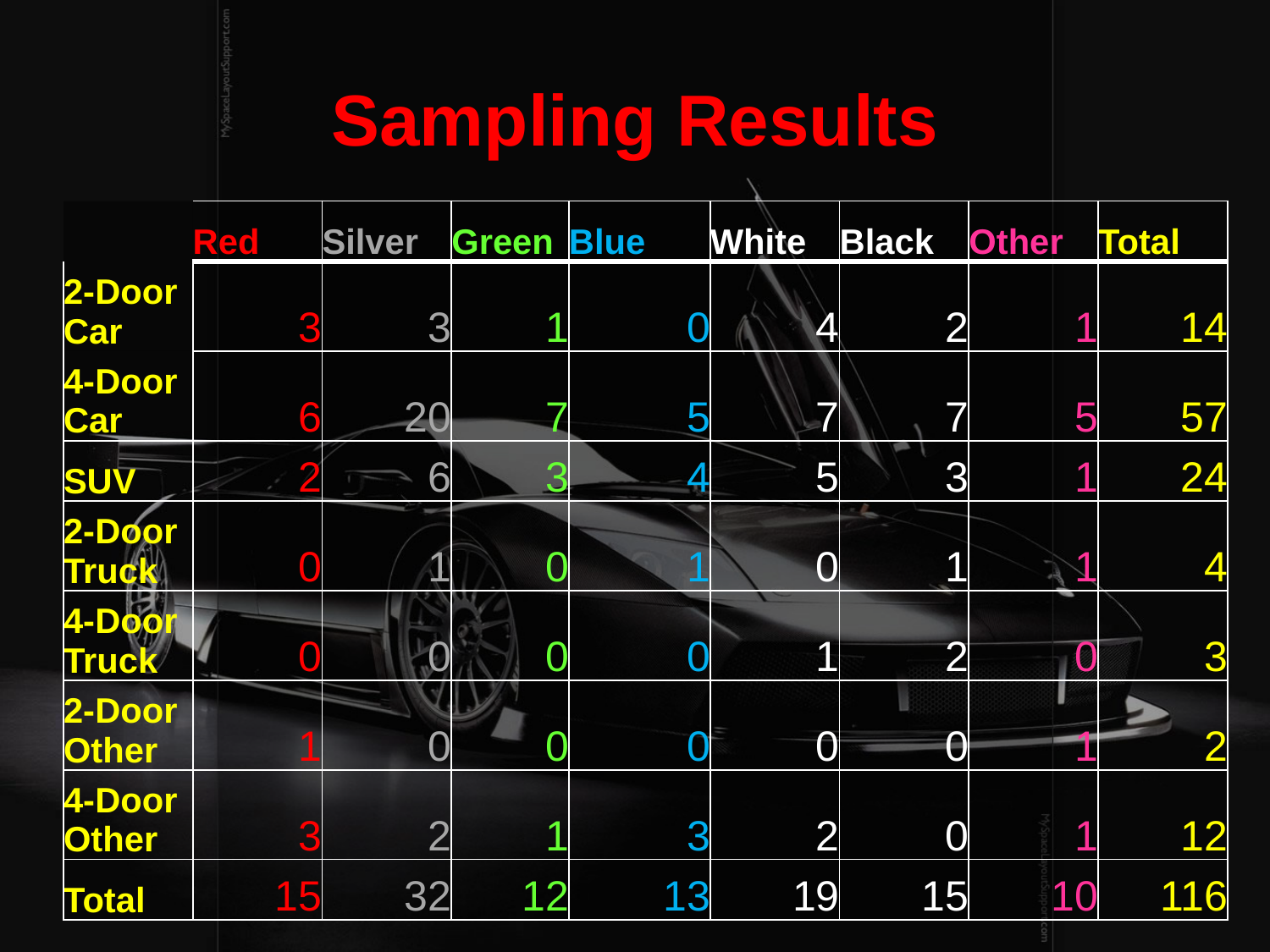

# Sampling Results
|  | Red | Silver | Green | Blue | White | Black | Other | Total |
| --- | --- | --- | --- | --- | --- | --- | --- | --- |
| 2-Door Car | 3 | 3 | 1 | 0 | 4 | 2 | 1 | 14 |
| 4-Door Car | 6 | 20 | 7 | 5 | 7 | 7 | 5 | 57 |
| SUV | 2 | 6 | 3 | 4 | 5 | 3 | 1 | 24 |
| 2-Door Truck | 0 | 1 | 0 | 1 | 0 | 1 | 1 | 4 |
| 4-Door Truck | 0 | 0 | 0 | 0 | 1 | 2 | 0 | 3 |
| 2-Door Other | 1 | 0 | 0 | 0 | 0 | 0 | 1 | 2 |
| 4-Door Other | 3 | 2 | 1 | 3 | 2 | 0 | 1 | 12 |
| Total | 15 | 32 | 12 | 13 | 19 | 15 | 10 | 116 |